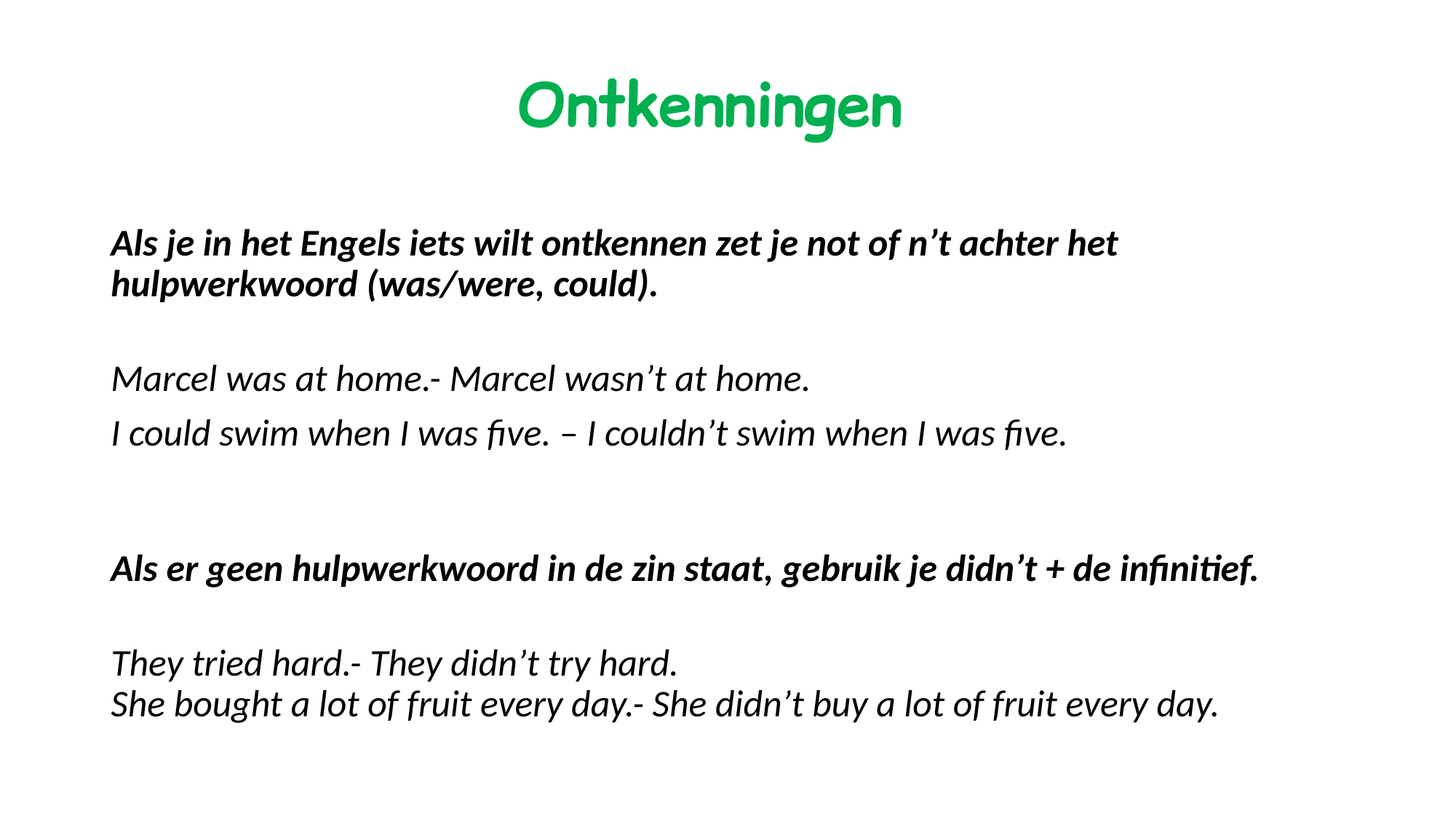

# Ontkenningen
Als je in het Engels iets wilt ontkennen zet je not of n’t achter het hulpwerkwoord (was/were, could).
Marcel was at home.- Marcel wasn’t at home.
I could swim when I was five. – I couldn’t swim when I was five.
Als er geen hulpwerkwoord in de zin staat, gebruik je didn’t + de infinitief.
They tried hard.- They didn’t try hard.
She bought a lot of fruit every day.- She didn’t buy a lot of fruit every day.